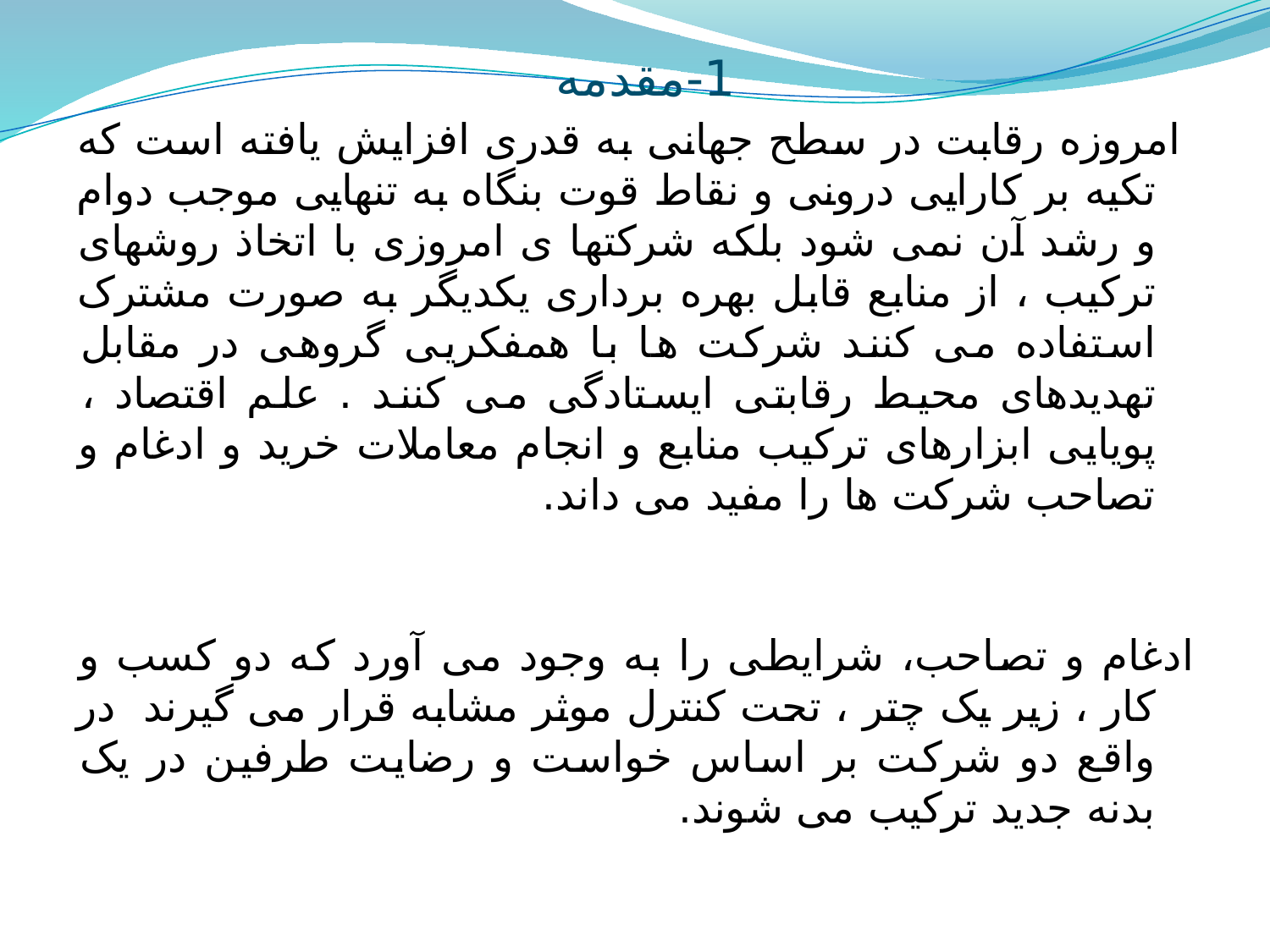

1-مقدمه
 امروزه رقابت در سطح جهانی به قدری افزایش یافته است که تکیه بر کارایی درونی و نقاط قوت بنگاه به تنهایی موجب دوام و رشد آن نمی شود بلکه شرکتها ی امروزی با اتخاذ روشهای ترکیب ، از منابع قابل بهره برداری یکدیگر به صورت مشترک استفاده می کنند شرکت ها با همفکریی گروهی در مقابل تهدیدهای محیط رقابتی ایستادگی می کنند . علم اقتصاد ، پویایی ابزارهای ترکیب منابع و انجام معاملات خرید و ادغام و تصاحب شرکت ها را مفید می داند.

ادغام و تصاحب، شرایطی را به وجود می آورد که دو کسب و کار ، زیر یک چتر ، تحت کنترل موثر مشابه قرار می گیرند  در واقع دو شرکت بر اساس خواست و رضایت طرفین در یک بدنه جدید ترکیب می شوند.